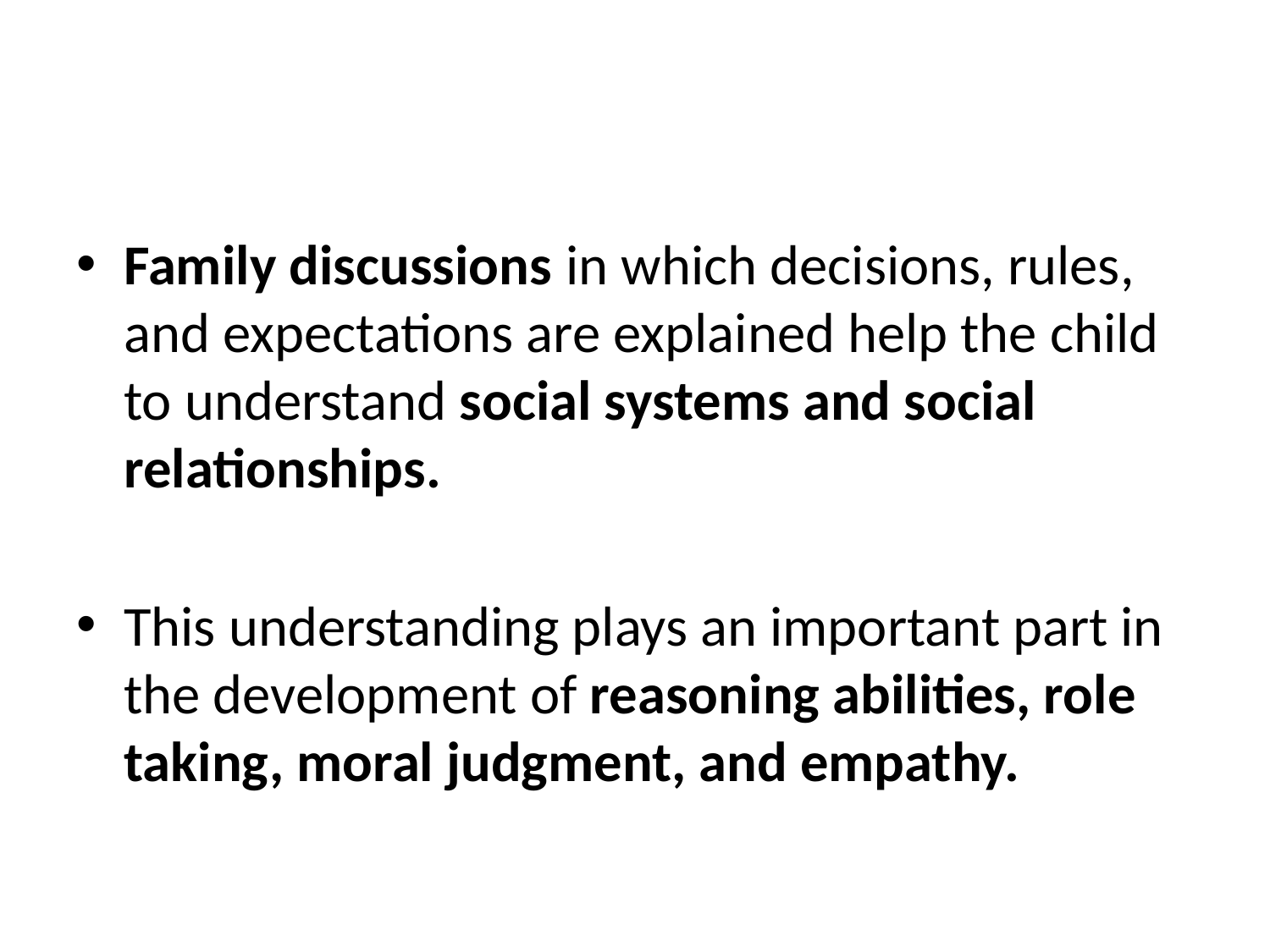

#
Family discussions in which decisions, rules, and expectations are explained help the child to understand social systems and social relationships.

This understanding plays an important part in the development of reasoning abilities, role taking, moral judgment, and empathy.